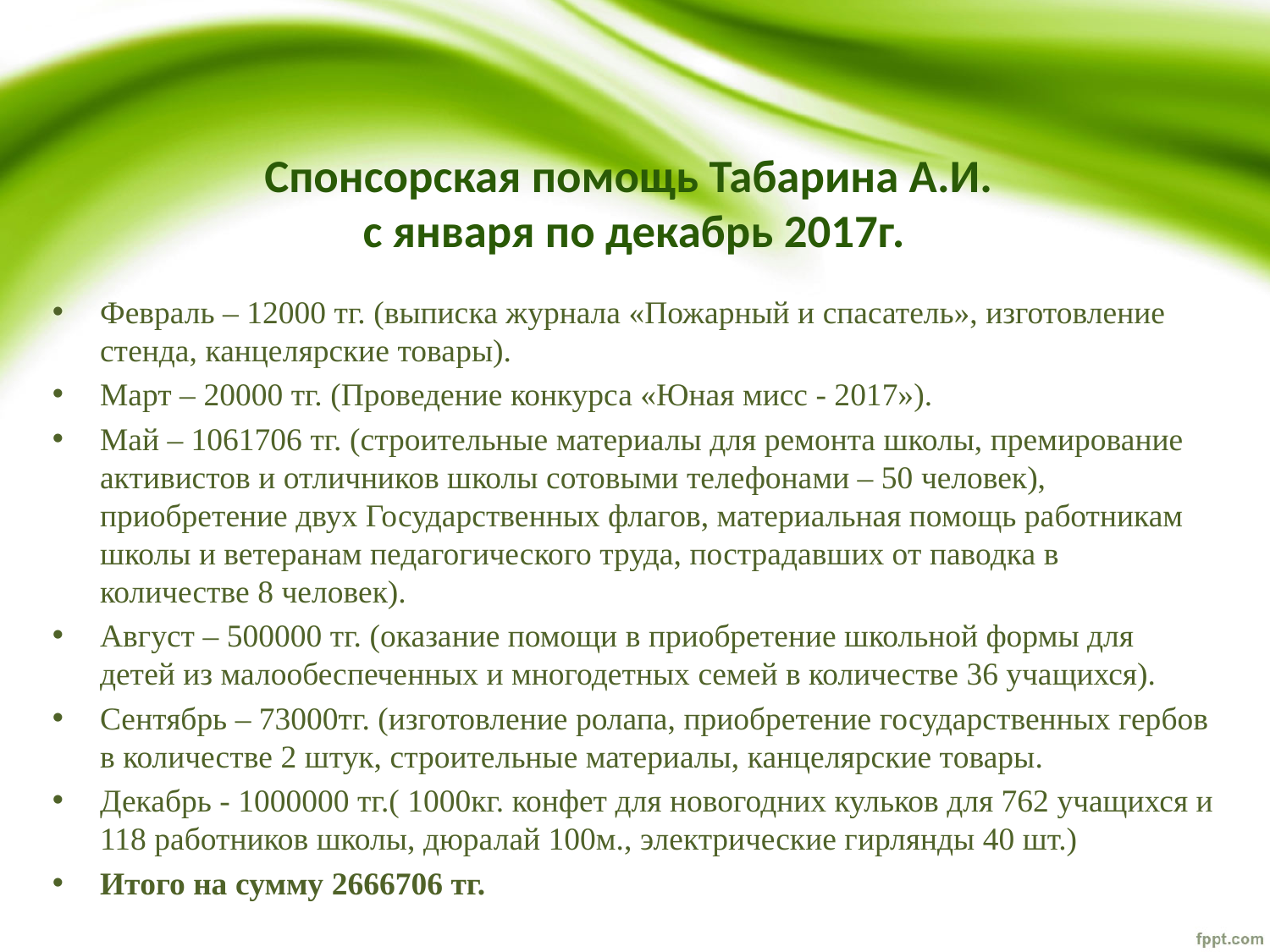

# Спонсорская помощь Табарина А.И. с января по декабрь 2017г.
Февраль – 12000 тг. (выписка журнала «Пожарный и спасатель», изготовление стенда, канцелярские товары).
Март – 20000 тг. (Проведение конкурса «Юная мисс - 2017»).
Май – 1061706 тг. (строительные материалы для ремонта школы, премирование активистов и отличников школы сотовыми телефонами – 50 человек), приобретение двух Государственных флагов, материальная помощь работникам школы и ветеранам педагогического труда, пострадавших от паводка в количестве 8 человек).
Август – 500000 тг. (оказание помощи в приобретение школьной формы для детей из малообеспеченных и многодетных семей в количестве 36 учащихся).
Сентябрь – 73000тг. (изготовление ролапа, приобретение государственных гербов в количестве 2 штук, строительные материалы, канцелярские товары.
Декабрь - 1000000 тг.( 1000кг. конфет для новогодних кульков для 762 учащихся и 118 работников школы, дюралай 100м., электрические гирлянды 40 шт.)
Итого на сумму 2666706 тг.